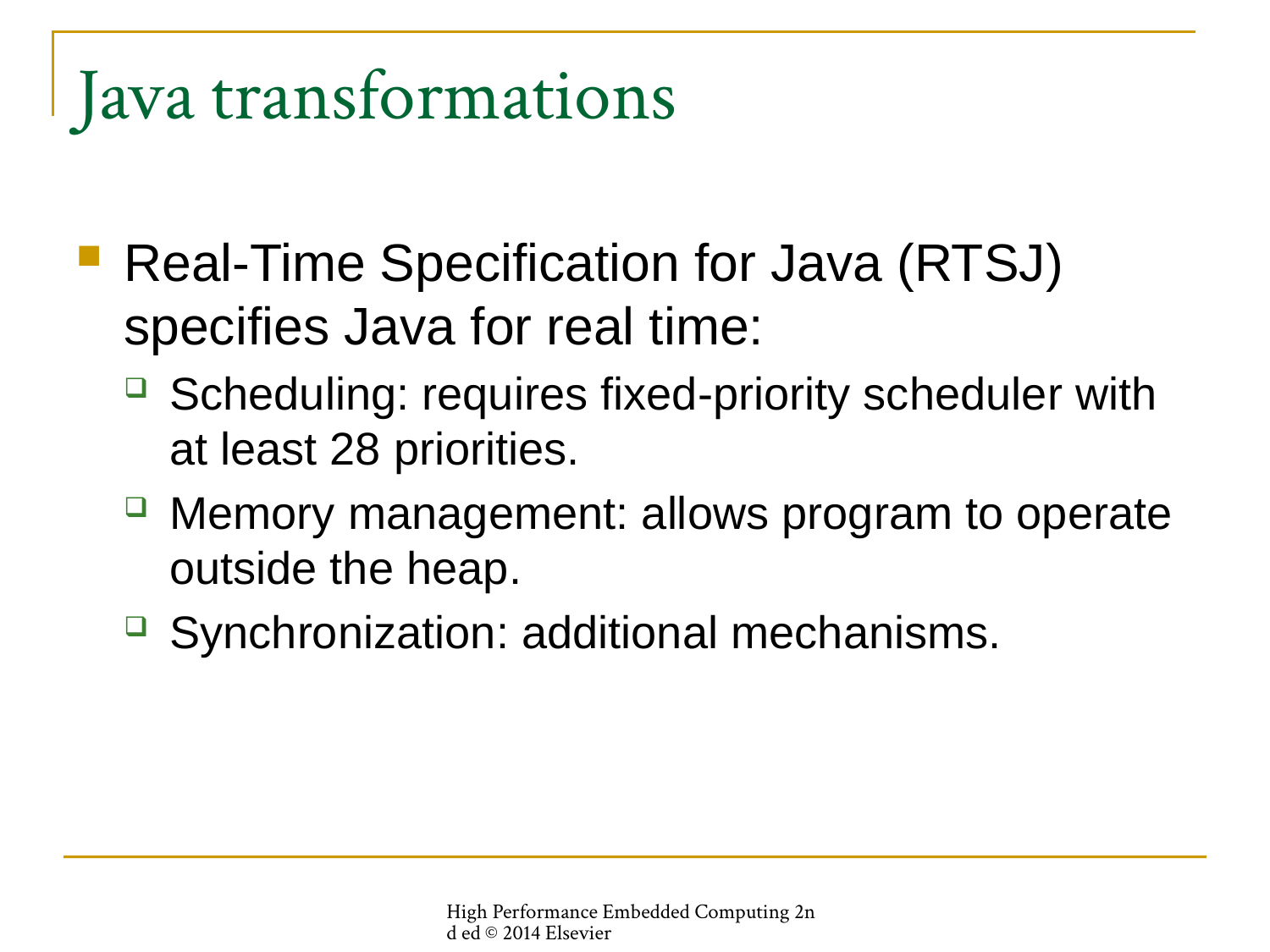

# Java transformations
Real-Time Specification for Java (RTSJ) specifies Java for real time:
Scheduling: requires fixed-priority scheduler with at least 28 priorities.
Memory management: allows program to operate outside the heap.
Synchronization: additional mechanisms.
High Performance Embedded Computing 2nd ed © 2014 Elsevier